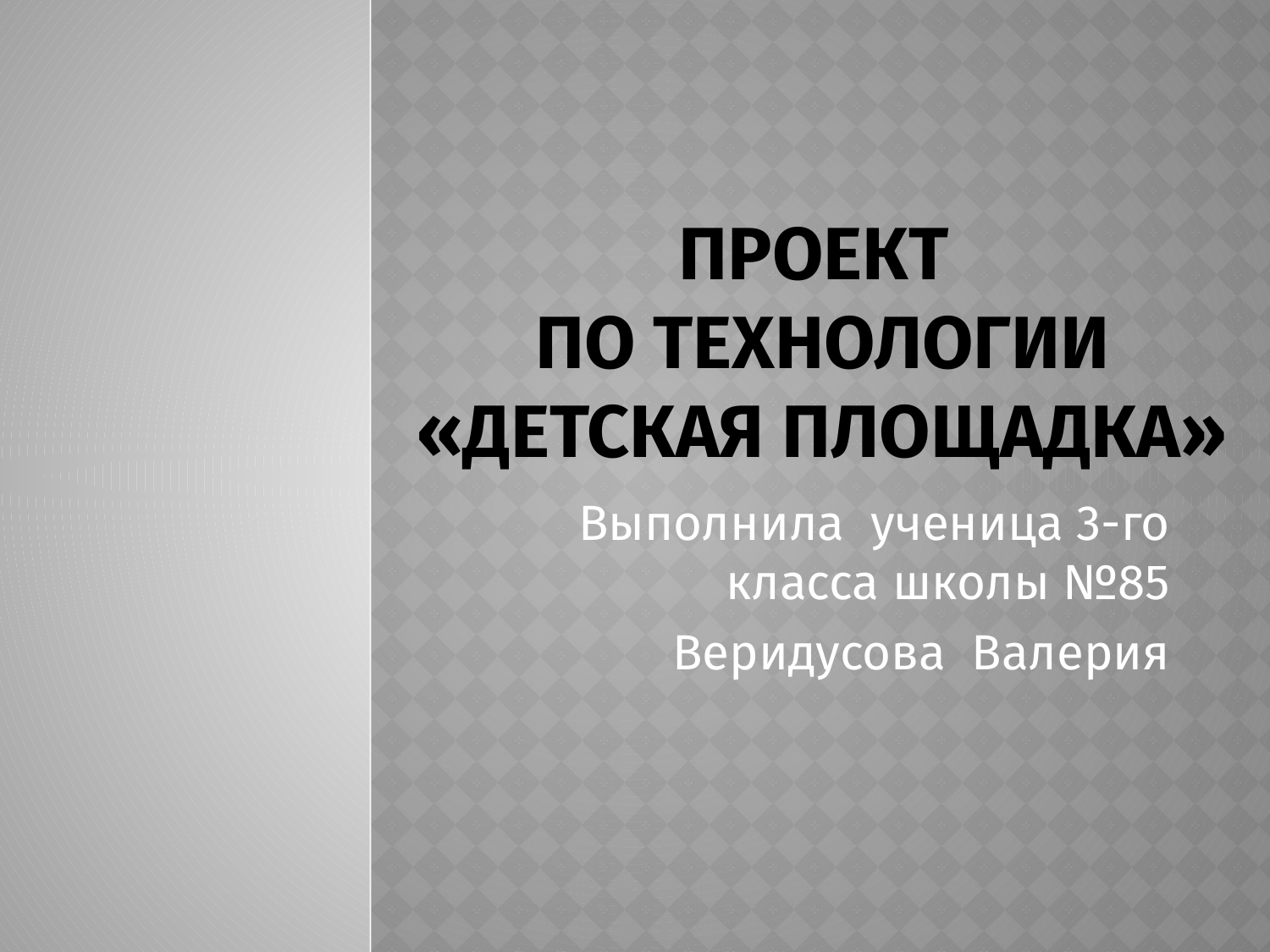

# Проект по технологии «детская площадка»
Выполнила  ученица 3-го класса школы №85
 Веридусова  Валерия